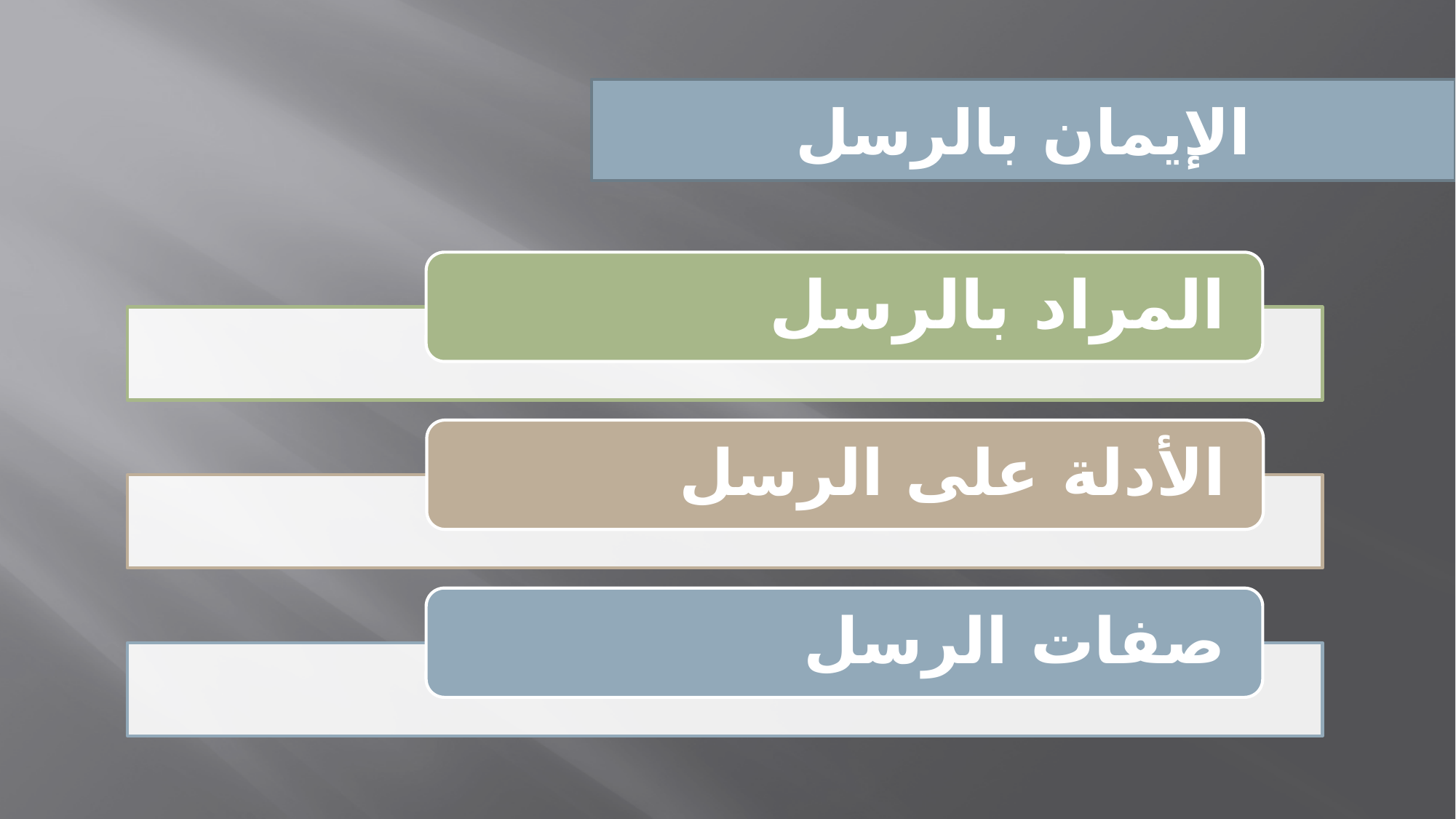

الإيمان بالرسل
المراد بالرسل
الأدلة على الرسل
صفات الرسل